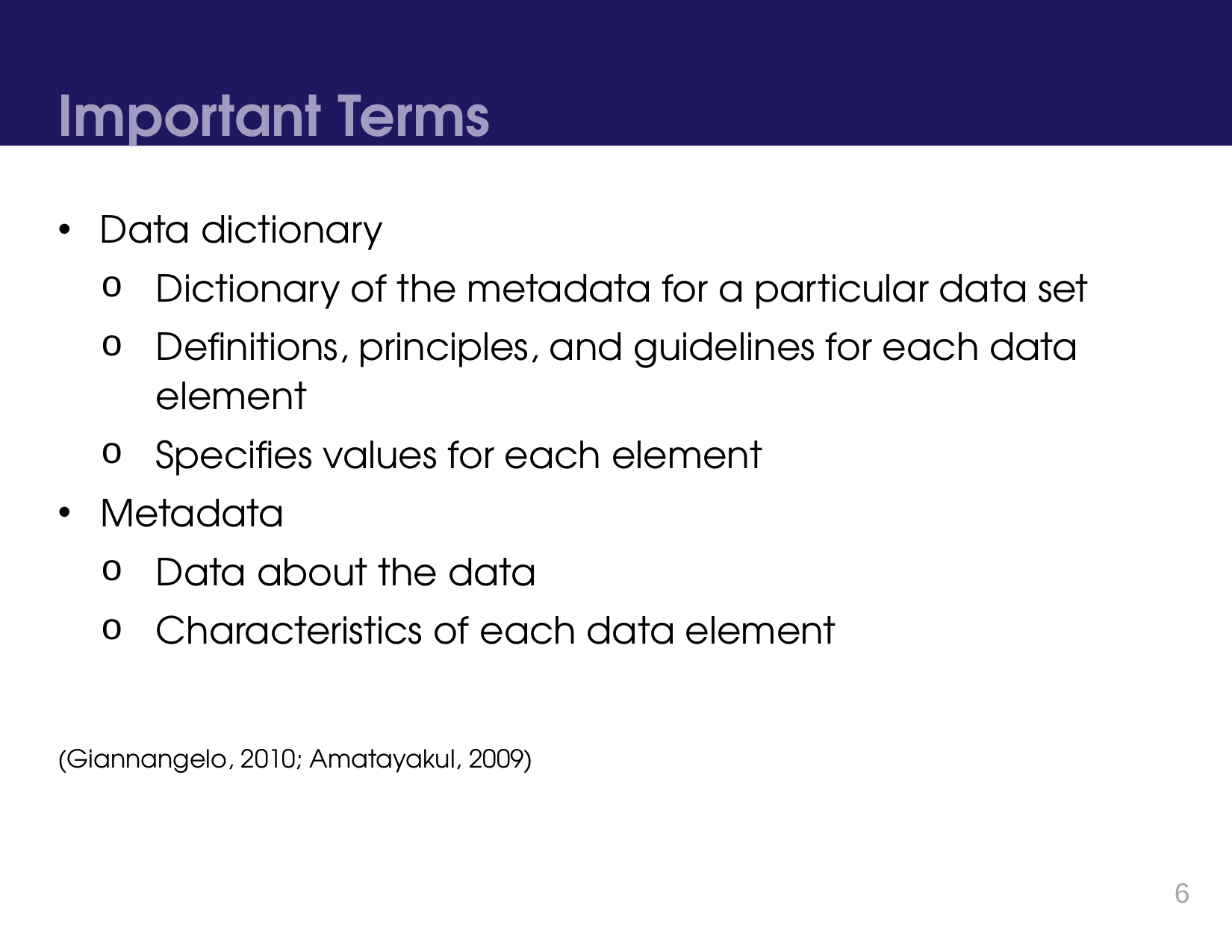

# Important Terms
Data dictionary
Dictionary of the metadata for a particular data set
Definitions, principles, and guidelines for each data element
Specifies values for each element
Metadata
Data about the data
Characteristics of each data element
(Giannangelo, 2010; Amatayakul, 2009)
6